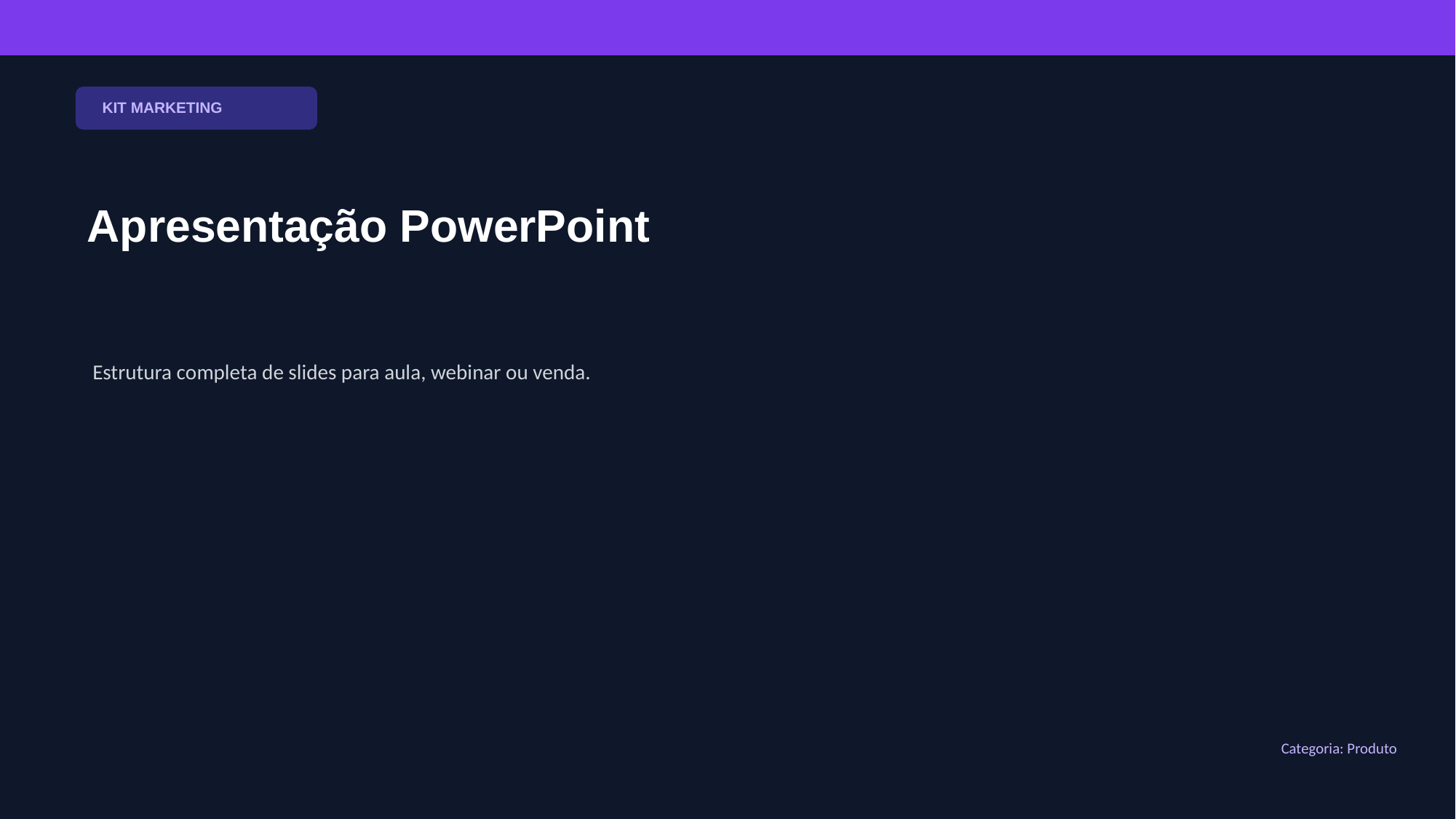

KIT MARKETING
Apresentação PowerPoint
Estrutura completa de slides para aula, webinar ou venda.
Categoria: Produto